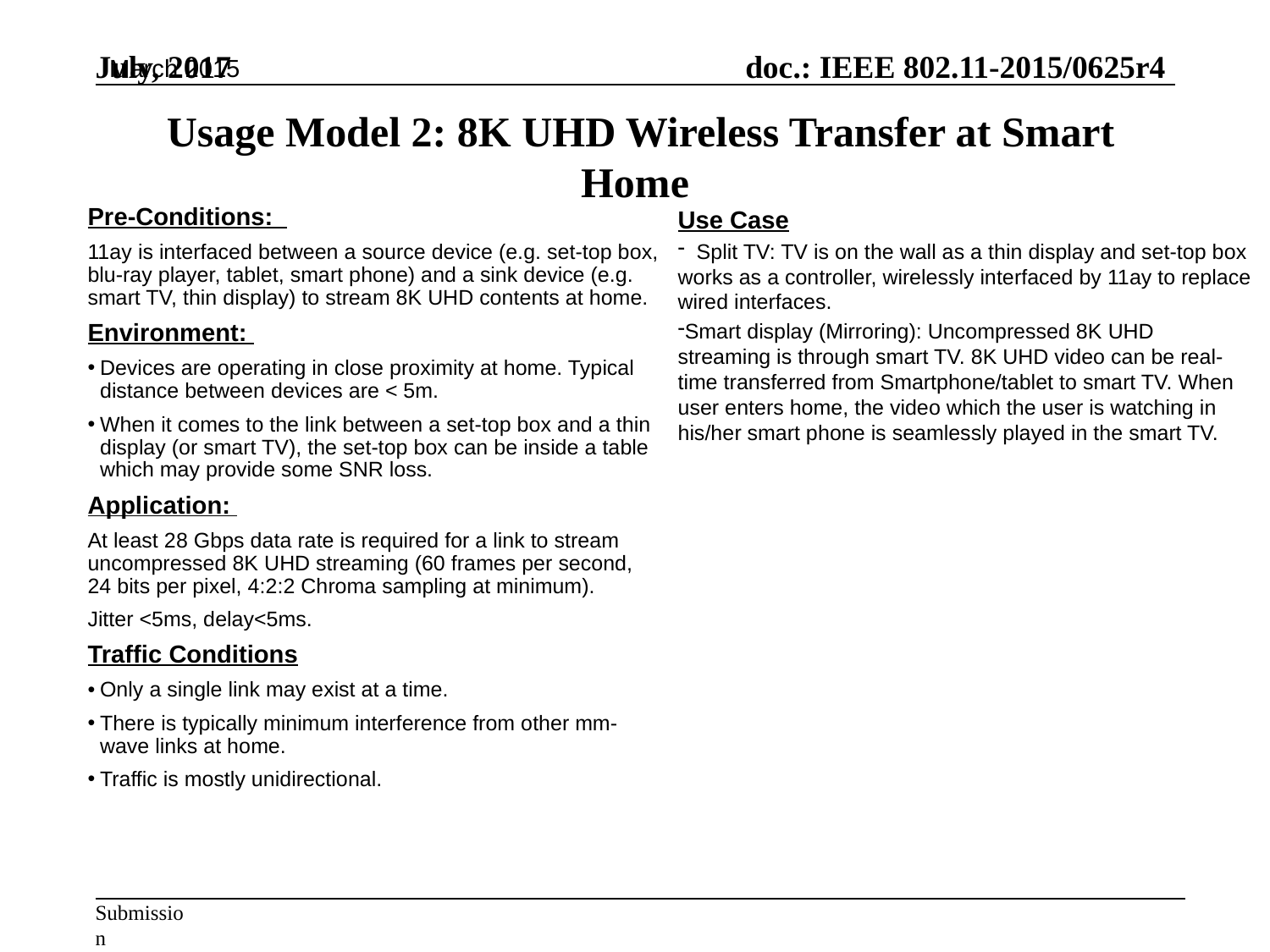

March 2015
# Usage Model 2: 8K UHD Wireless Transfer at Smart Home
Pre-Conditions:
11ay is interfaced between a source device (e.g. set-top box, blu-ray player, tablet, smart phone) and a sink device (e.g. smart TV, thin display) to stream 8K UHD contents at home.
Environment:
Devices are operating in close proximity at home. Typical distance between devices are < 5m.
When it comes to the link between a set-top box and a thin display (or smart TV), the set-top box can be inside a table which may provide some SNR loss.
Application:
At least 28 Gbps data rate is required for a link to stream uncompressed 8K UHD streaming (60 frames per second, 24 bits per pixel, 4:2:2 Chroma sampling at minimum).
Jitter <5ms, delay<5ms.
Traffic Conditions
Only a single link may exist at a time.
There is typically minimum interference from other mm-wave links at home.
Traffic is mostly unidirectional.

Use Case
  Split TV: TV is on the wall as a thin display and set-top box works as a controller, wirelessly interfaced by 11ay to replace wired interfaces.
Smart display (Mirroring): Uncompressed 8K UHD streaming is through smart TV. 8K UHD video can be real-time transferred from Smartphone/tablet to smart TV. When user enters home, the video which the user is watching in his/her smart phone is seamlessly played in the smart TV.